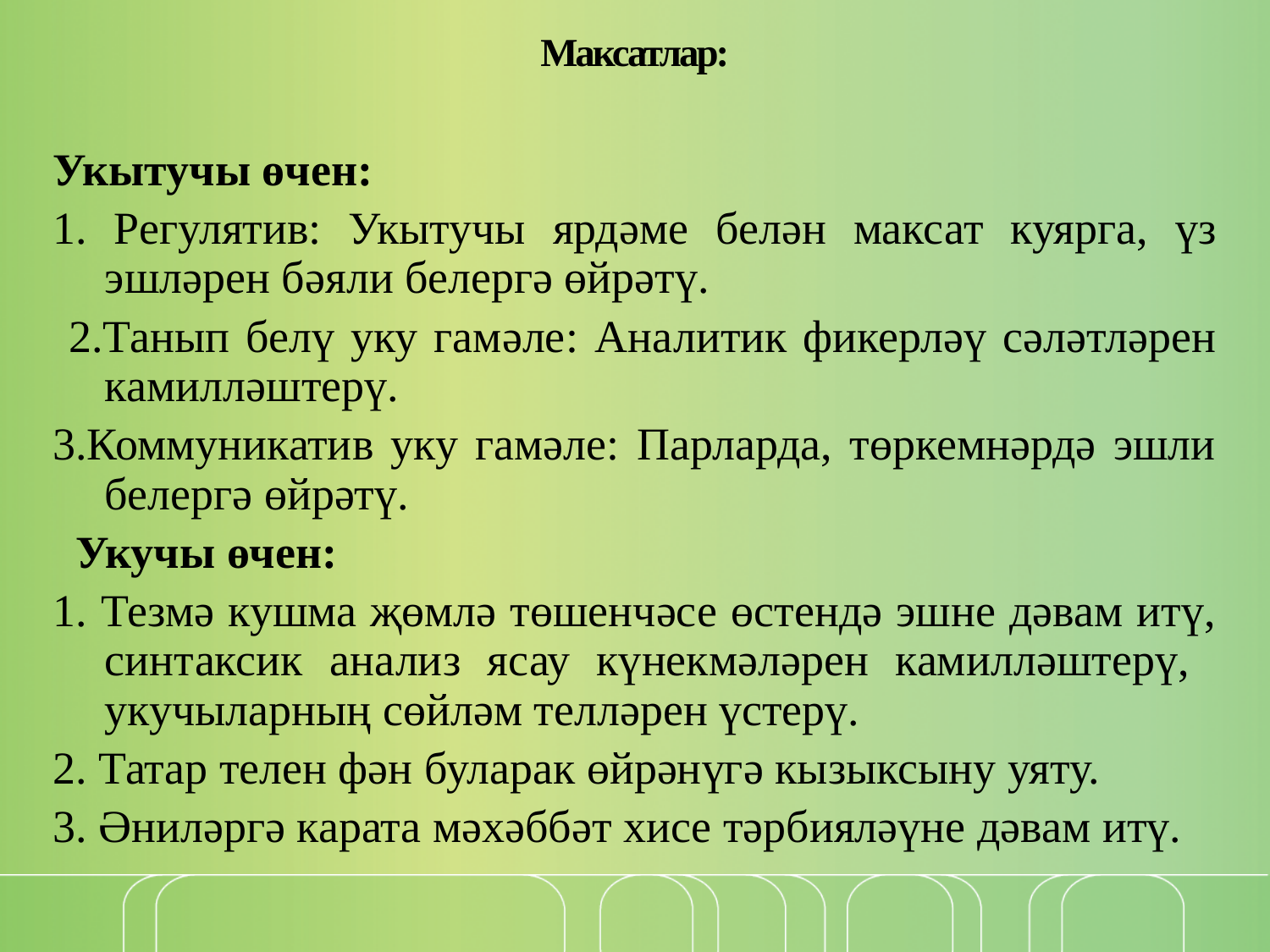

# Максатлар:
Укытучы өчен:
1. Регулятив: Укытучы ярдәме белән максат куярга, үз эшләрен бәяли белергә өйрәтү.
 2.Танып белү уку гамәле: Аналитик фикерләү сәләтләрен камилләштерү.
3.Коммуникатив уку гамәле: Парларда, төркемнәрдә эшли белергә өйрәтү.
  Укучы өчен:
1. Тезмә кушма җөмлә төшенчәсе өстендә эшне дәвам итү, синтаксик анализ ясау күнекмәләрен камилләштерү,  укучыларның сөйләм телләрен үстерү.
2. Татар телен фән буларак өйрәнүгә кызыксыну уяту.
3. Әниләргә карата мәхәббәт хисе тәрбияләүне дәвам итү.